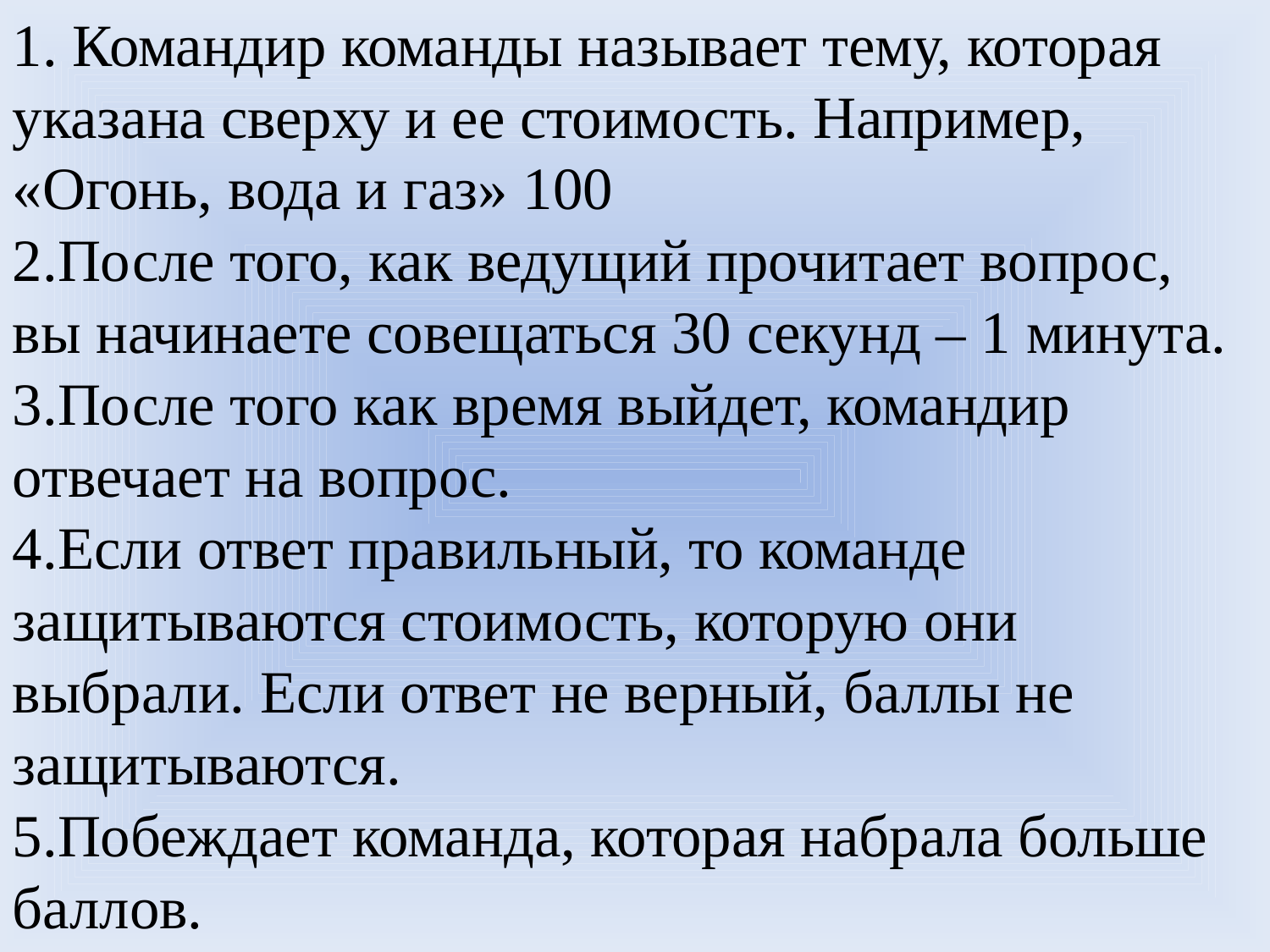

1. Командир команды называет тему, которая указана сверху и ее стоимость. Например, «Огонь, вода и газ» 100
2.После того, как ведущий прочитает вопрос, вы начинаете совещаться 30 секунд – 1 минута.
3.После того как время выйдет, командир отвечает на вопрос.
4.Если ответ правильный, то команде защитываются стоимость, которую они выбрали. Если ответ не верный, баллы не защитываются.
5.Побеждает команда, которая набрала больше баллов.